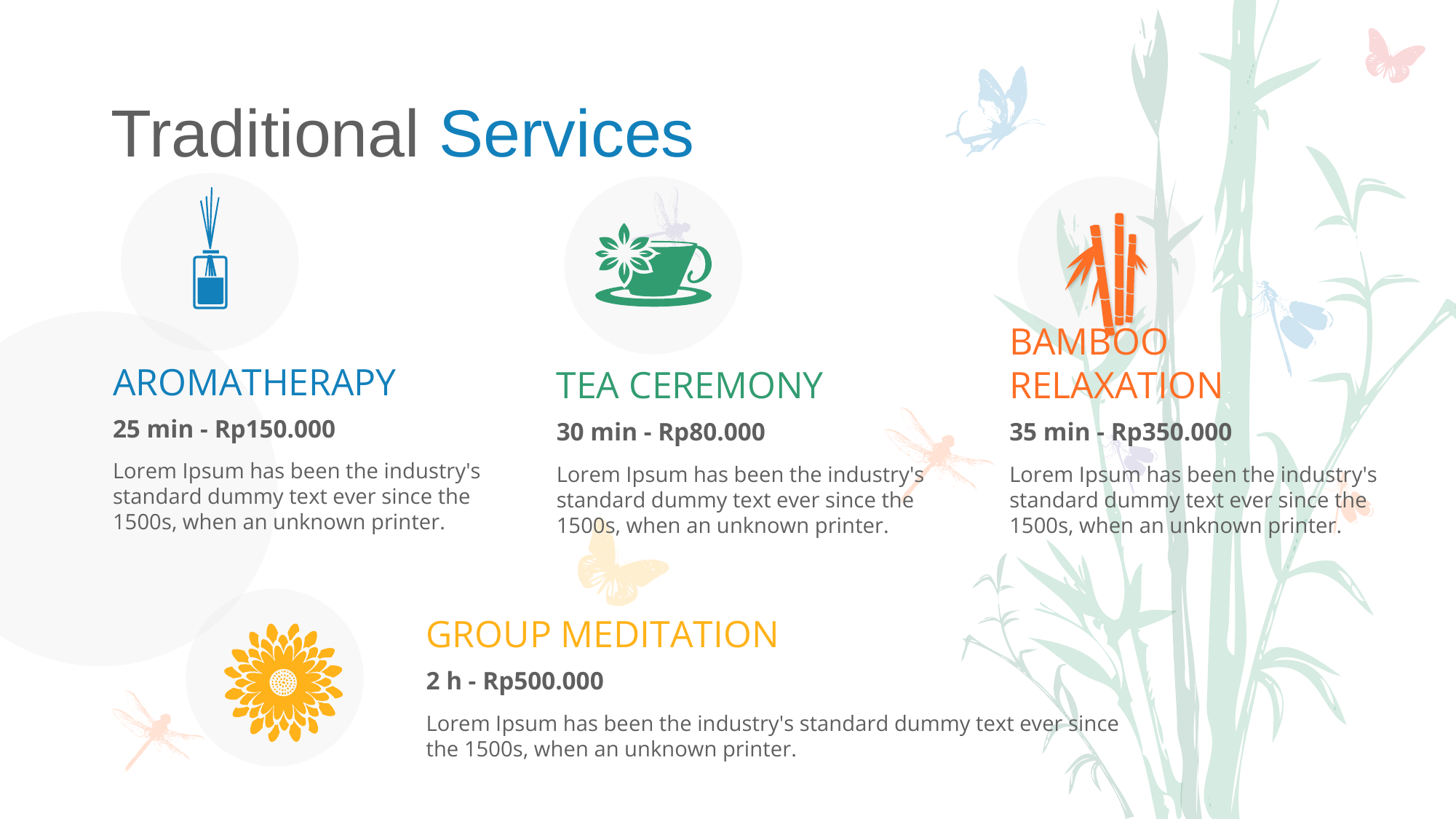

# Traditional Services

AROMATHERAPY
TEA CEREMONY
BAMBOO RELAXATION
25 min - Rp150.000
Lorem Ipsum has been the industry's standard dummy text ever since the 1500s, when an unknown printer.
30 min - Rp80.000
Lorem Ipsum has been the industry's standard dummy text ever since the 1500s, when an unknown printer.
35 min - Rp350.000
Lorem Ipsum has been the industry's standard dummy text ever since the 1500s, when an unknown printer.

GROUP MEDITATION

2 h - Rp500.000
Lorem Ipsum has been the industry's standard dummy text ever since the 1500s, when an unknown printer.